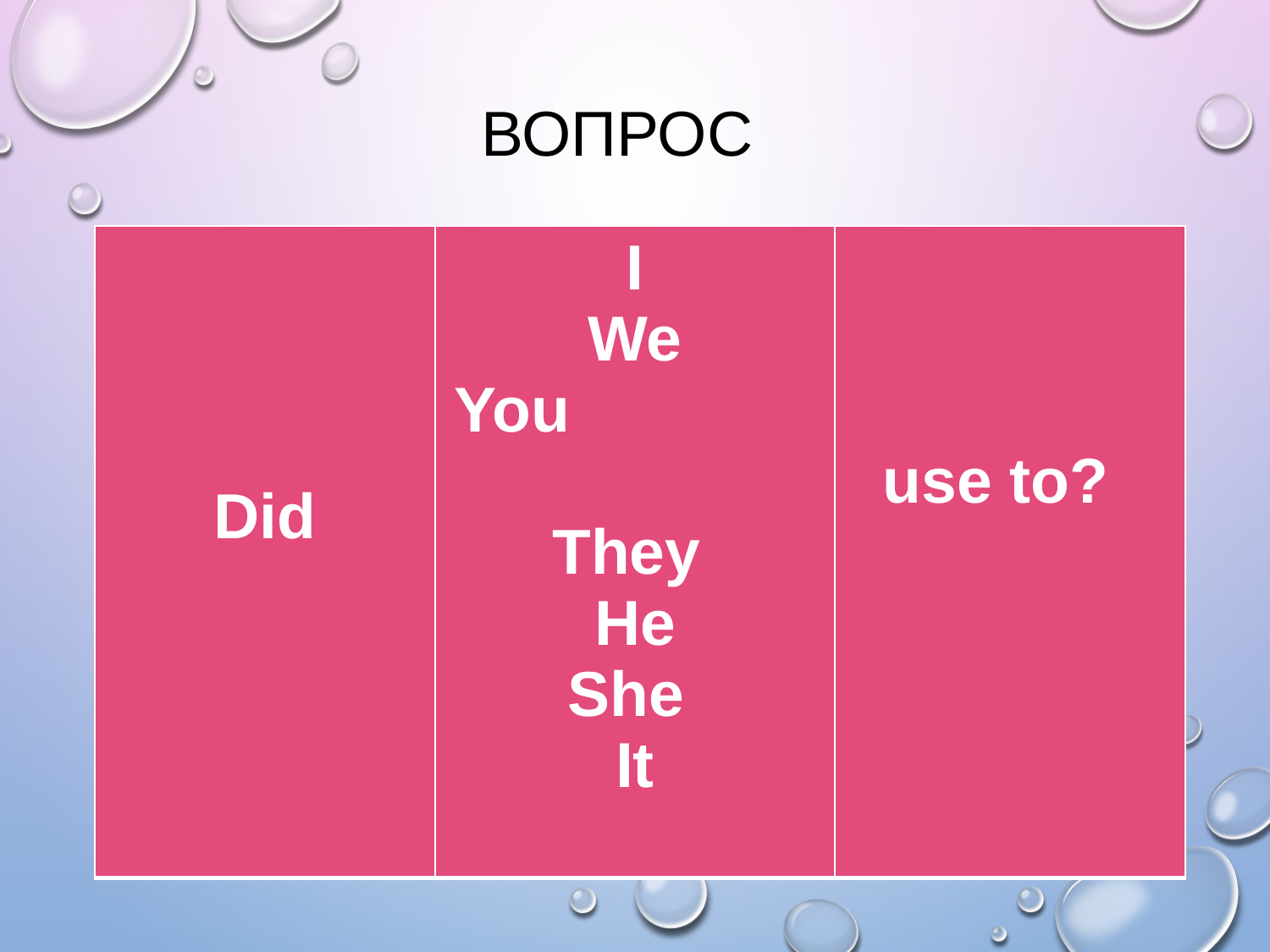

# Вопрос
| Did | I We You They He She It | use to? |
| --- | --- | --- |